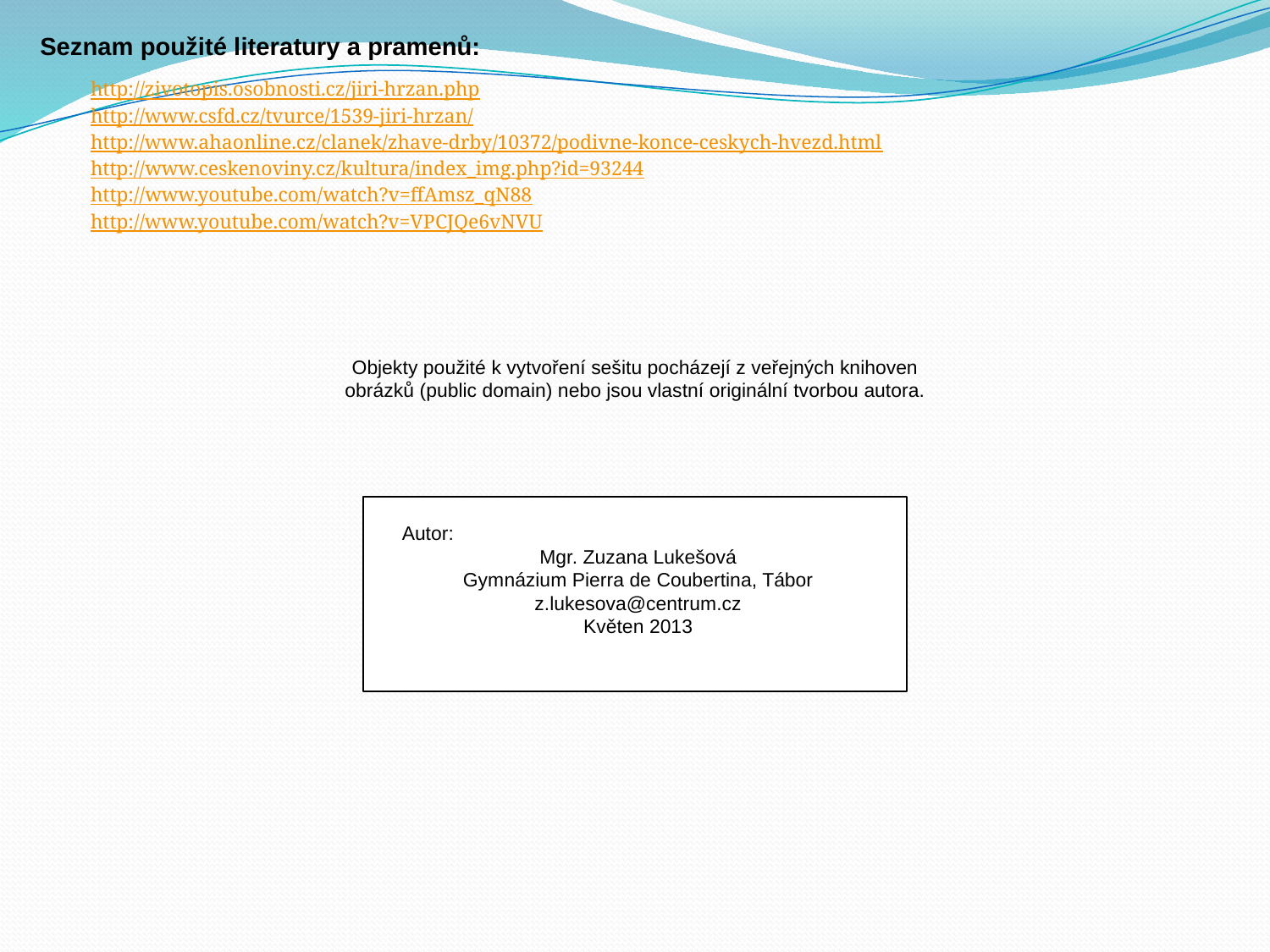

Seznam použité literatury a pramenů:
http://zivotopis.osobnosti.cz/jiri-hrzan.php
http://www.csfd.cz/tvurce/1539-jiri-hrzan/
http://www.ahaonline.cz/clanek/zhave-drby/10372/podivne-konce-ceskych-hvezd.html
http://www.ceskenoviny.cz/kultura/index_img.php?id=93244
http://www.youtube.com/watch?v=ffAmsz_qN88
http://www.youtube.com/watch?v=VPCJQe6vNVU

Objekty použité k vytvoření sešitu pocházejí z veřejných knihoven obrázků (public domain) nebo jsou vlastní originální tvorbou autora.

Autor:
Mgr. Zuzana Lukešová
Gymnázium Pierra de Coubertina, Tábor
z.lukesova@centrum.cz
Květen 2013